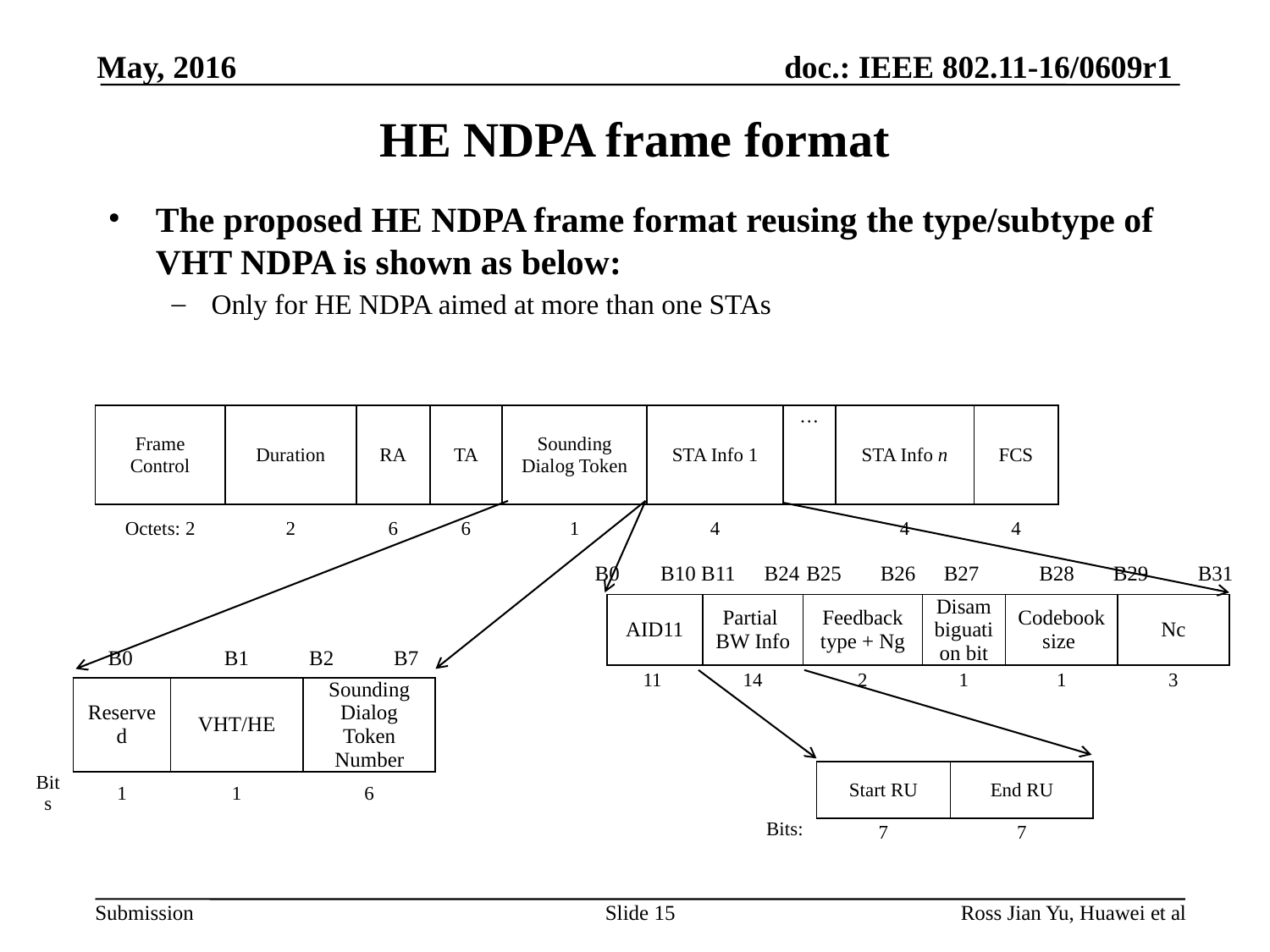

May, 2016
# HE NDPA frame format
The proposed HE NDPA frame format reusing the type/subtype of VHT NDPA is shown as below:
Only for HE NDPA aimed at more than one STAs
| Frame Control | Duration | RA | TA | Sounding Dialog Token | STA Info 1 | … | STA Info n | FCS |
| --- | --- | --- | --- | --- | --- | --- | --- | --- |
| Octets: 2 | 2 | 6 | 6 | 1 | 4 |  | 4 | 4 |
|  |  |  |  |  |  |
| --- | --- | --- | --- | --- | --- |
| AID11 | Partial BW Info | Feedback type + Ng | Disambiguation bit | Codebook size | Nc |
| 11 | 14 | 2 | 1 | 1 | 3 |
B0
B10
B11
B24
B25
B26
B27
B28
B29
B31
|  |  |  |  |
| --- | --- | --- | --- |
|  | Reserved | VHT/HE | Sounding Dialog Token Number |
| Bits | 1 | 1 | 6 |
B0
B1
B2
B7
|  |  |  |
| --- | --- | --- |
|  | Start RU | End RU |
| Bits: | 7 | 7 |
Slide 15
Ross Jian Yu, Huawei et al